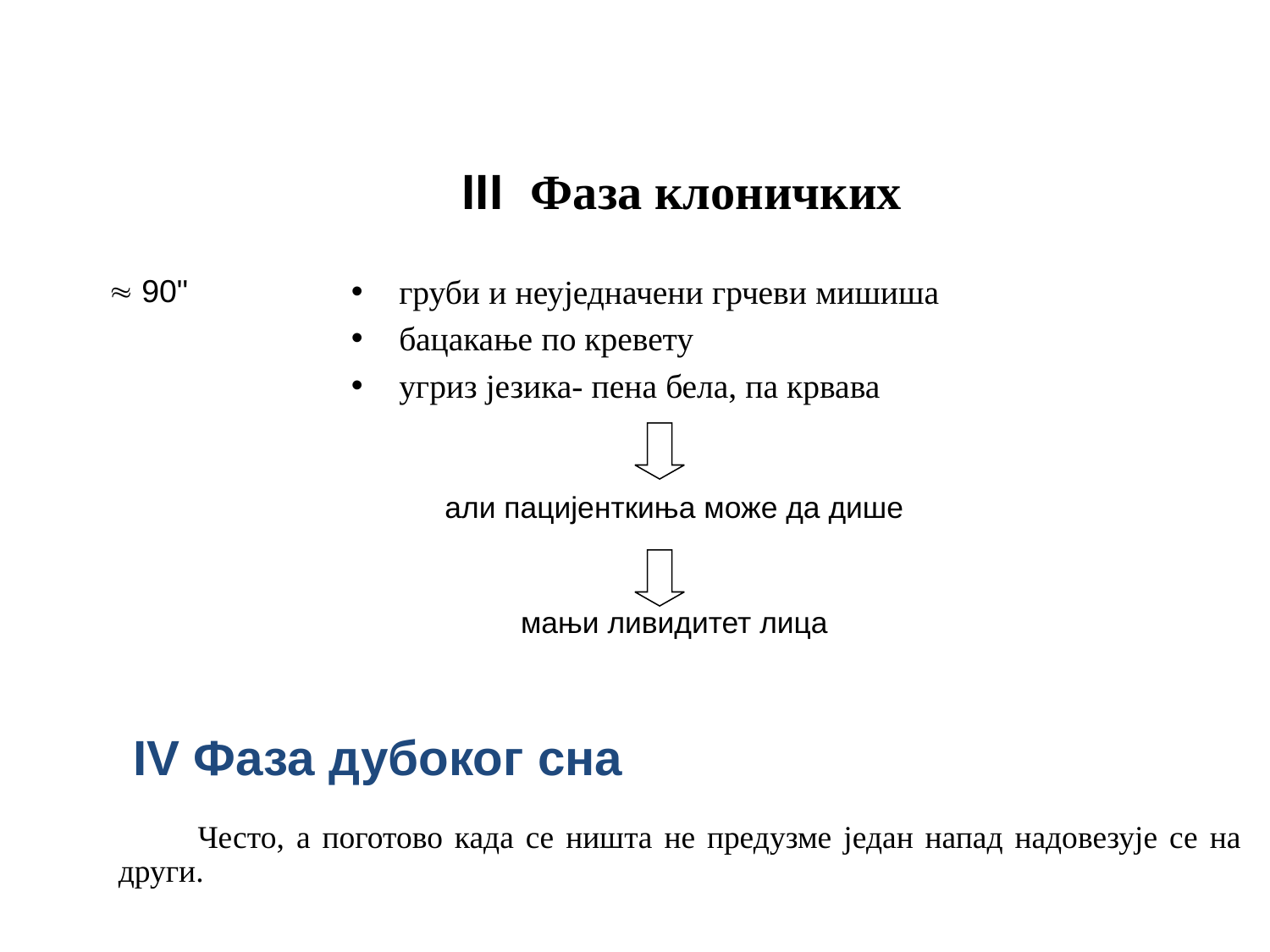

# III  Фаза клоничких
≈ 90"
груби и неуједначени грчеви мишиша
бацакање по кревету
угриз језика- пена бела, па крвава

али пацијенткиња може да дише

мањи ливидитет лица

IV Фаза дубоког сна
Често, а поготово када се ништа не предузме један напад надовезује се на други.